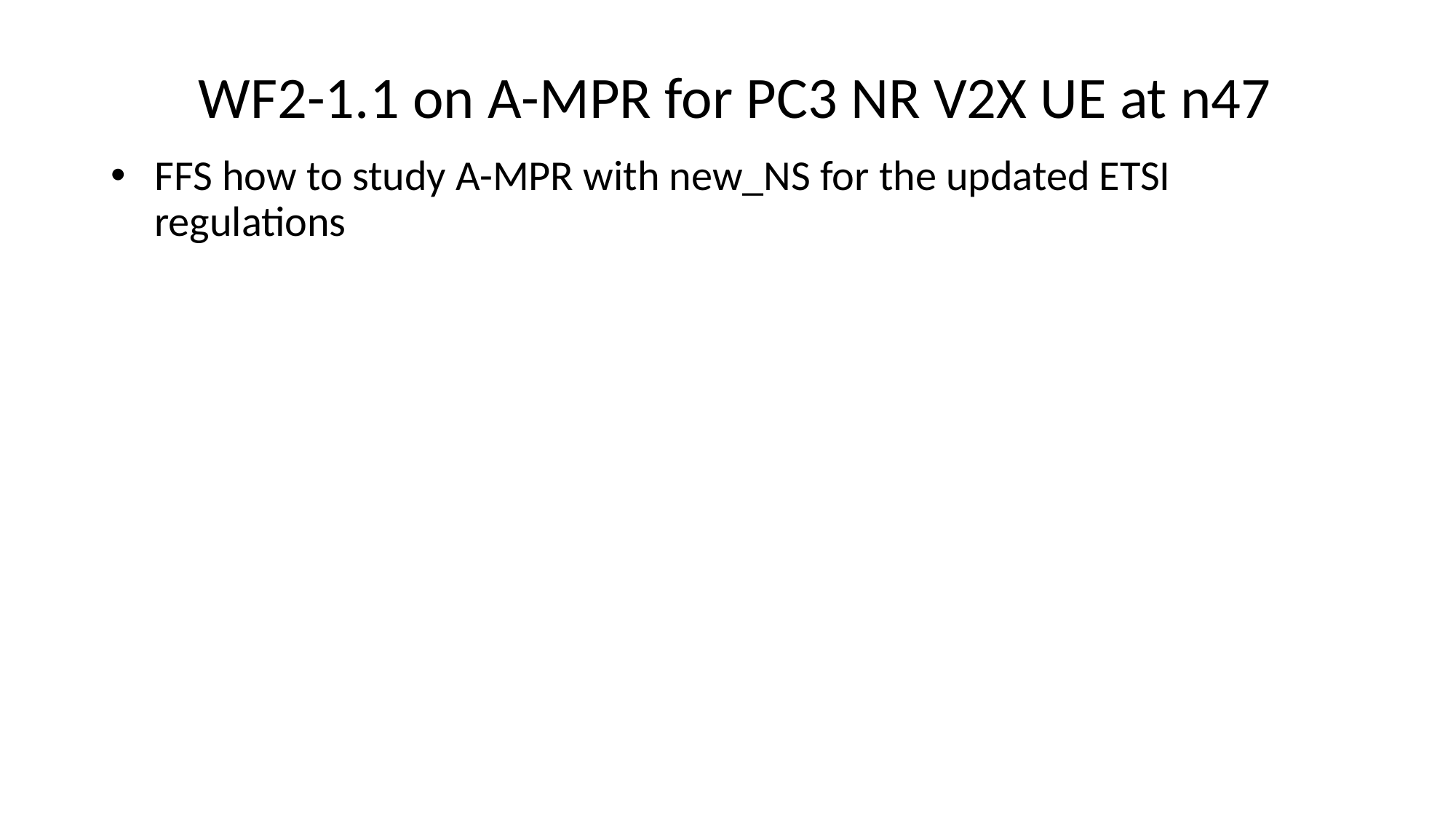

# WF2-1.1 on A-MPR for PC3 NR V2X UE at n47
FFS how to study A-MPR with new_NS for the updated ETSI regulations